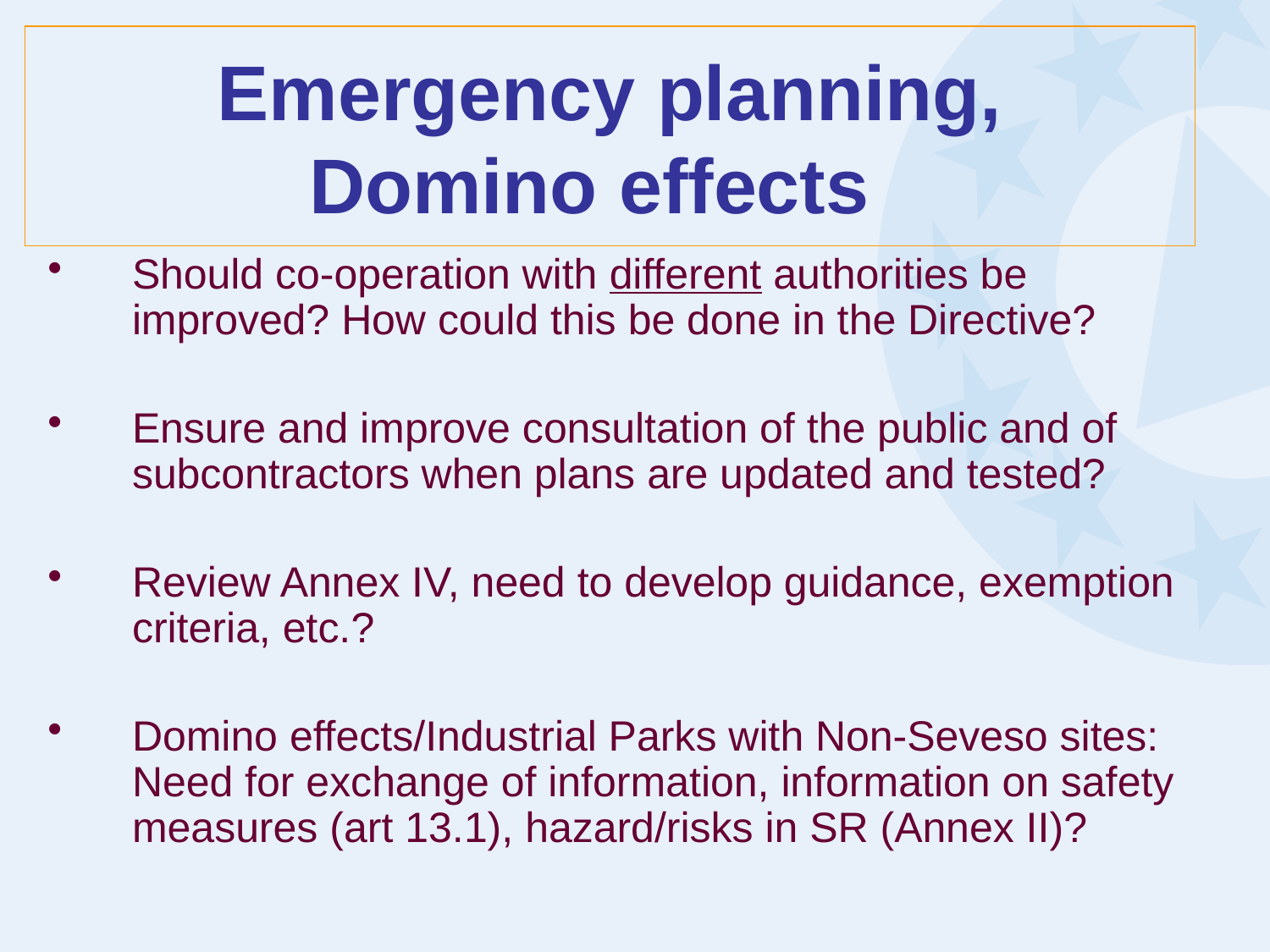

Emergency planning,
Domino effects
Should co-operation with different authorities be improved? How could this be done in the Directive?

Ensure and improve consultation of the public and of subcontractors when plans are updated and tested?

Review Annex IV, need to develop guidance, exemption criteria, etc.?

Domino effects/Industrial Parks with Non-Seveso sites: Need for exchange of information, information on safety measures (art 13.1), hazard/risks in SR (Annex II)?